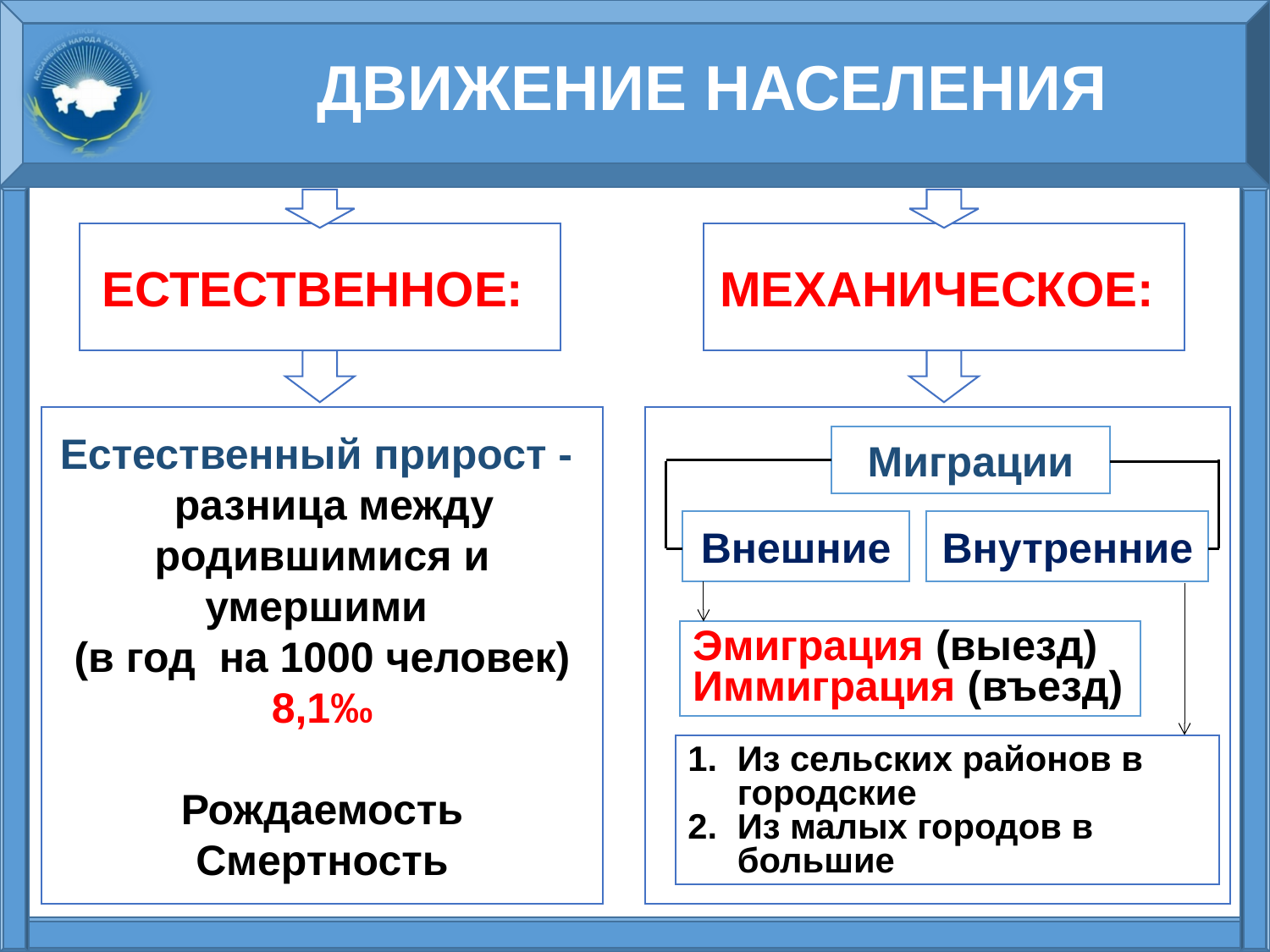

# ДВИЖЕНИЕ НАСЕЛЕНИЯ

ЕСТЕСТВЕННОЕ:
МЕХАНИЧЕСКОЕ:

Естественный прирост -
   разница между  родившимися и умершими
(в год  на 1000 человек)
8,1‰

Рождаемость
Смертность

Миграции

Внешние
Внутренние
Эмиграция (выезд)
Иммиграция (въезд)

Из сельских районов в городские
Из малых городов в большие